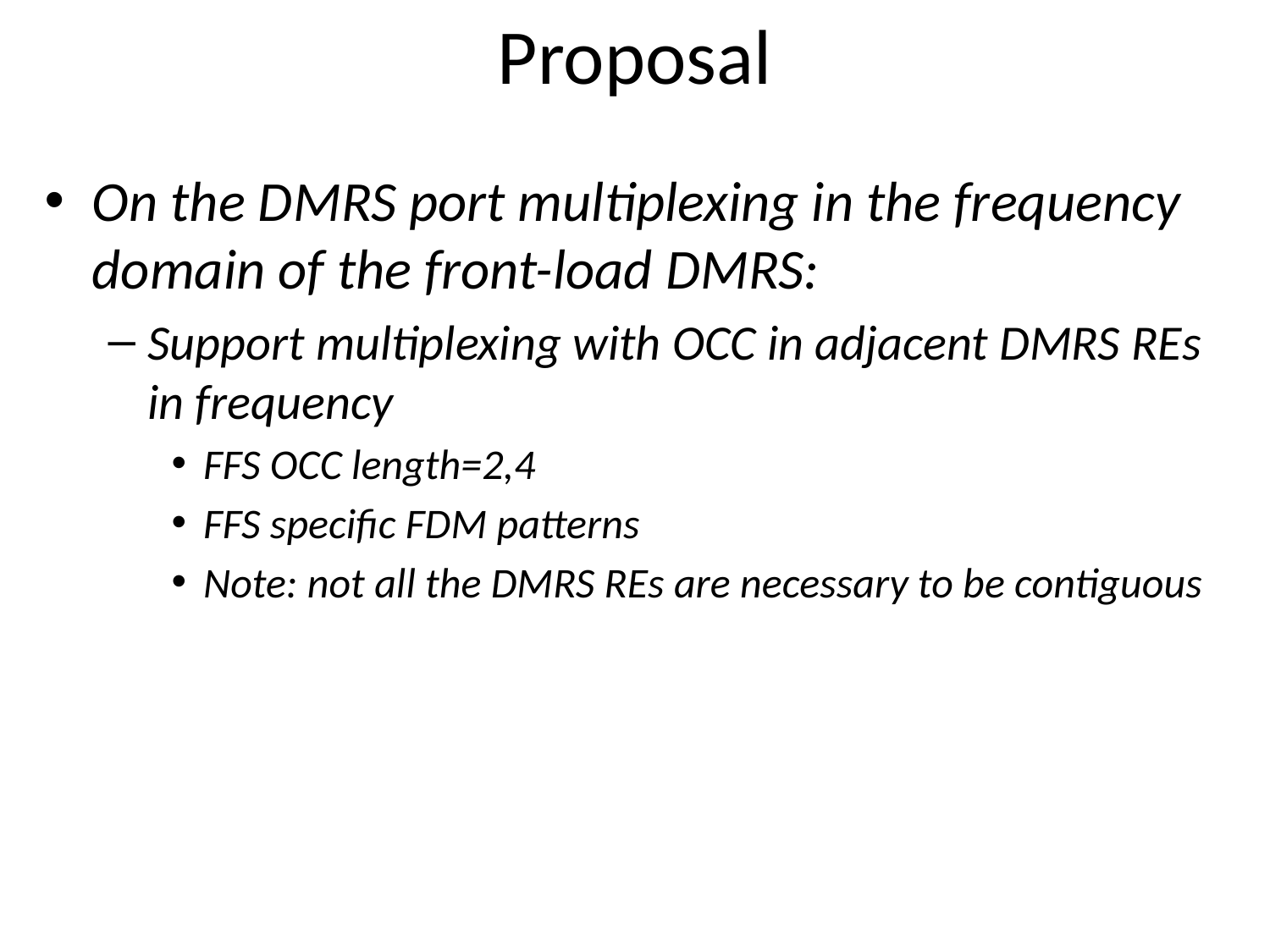

# Proposal
On the DMRS port multiplexing in the frequency domain of the front-load DMRS:
Support multiplexing with OCC in adjacent DMRS REs in frequency
FFS OCC length=2,4
FFS specific FDM patterns
Note: not all the DMRS REs are necessary to be contiguous